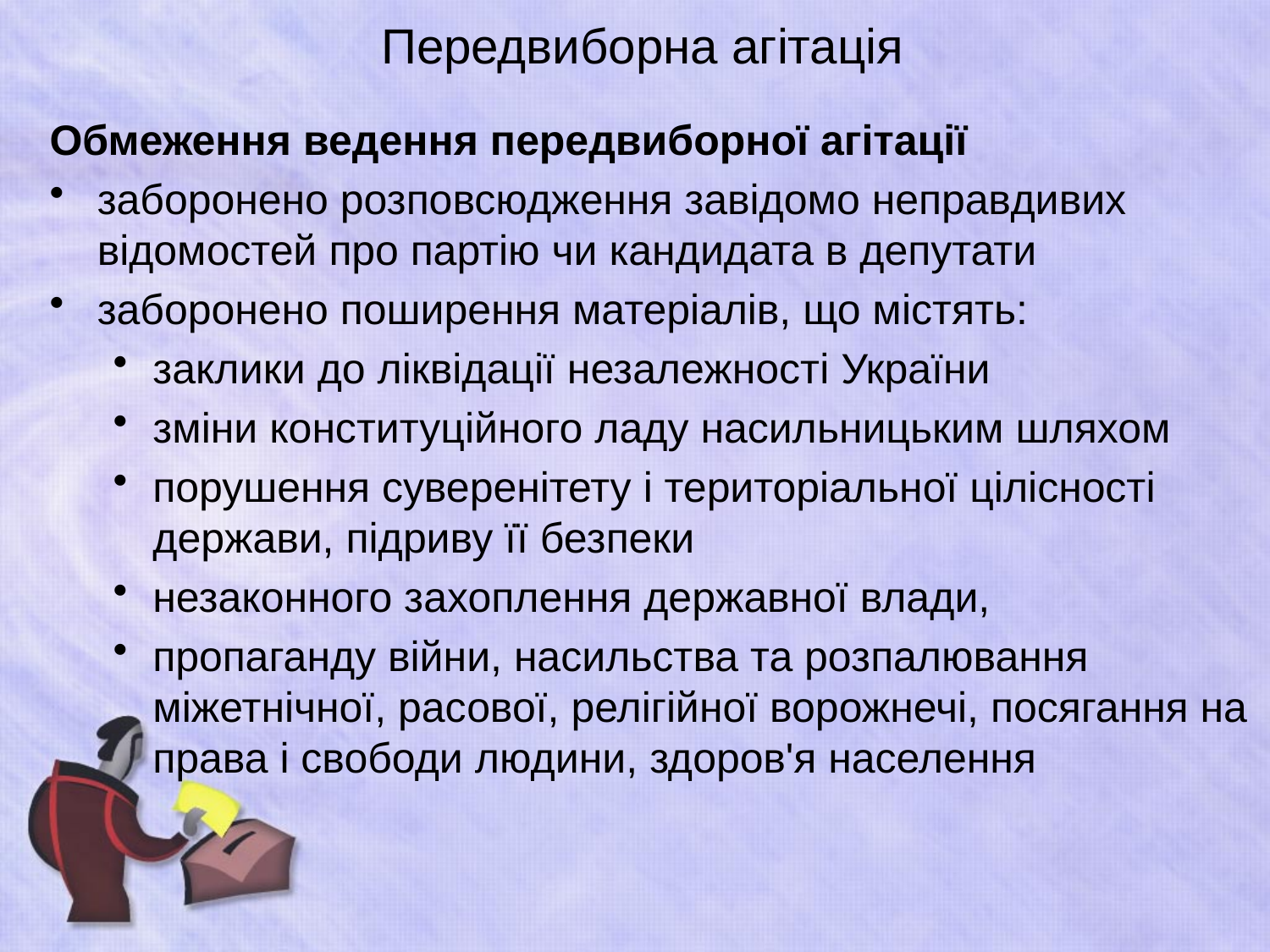

# Передвиборна агітація
Обмеження ведення передвиборної агітації
заборонено розповсюдження завідомо неправдивих відомостей про партію чи кандидата в депутати
заборонено поширення матеріалів, що містять:
заклики до ліквідації незалежності України
зміни конституційного ладу насильницьким шляхом
порушення суверенітету і територіальної цілісності держави, підриву її безпеки
незаконного захоплення державної влади,
пропаганду війни, насильства та розпалювання міжетнічної, расової, релігійної ворожнечі, посягання на права і свободи людини, здоров'я населення